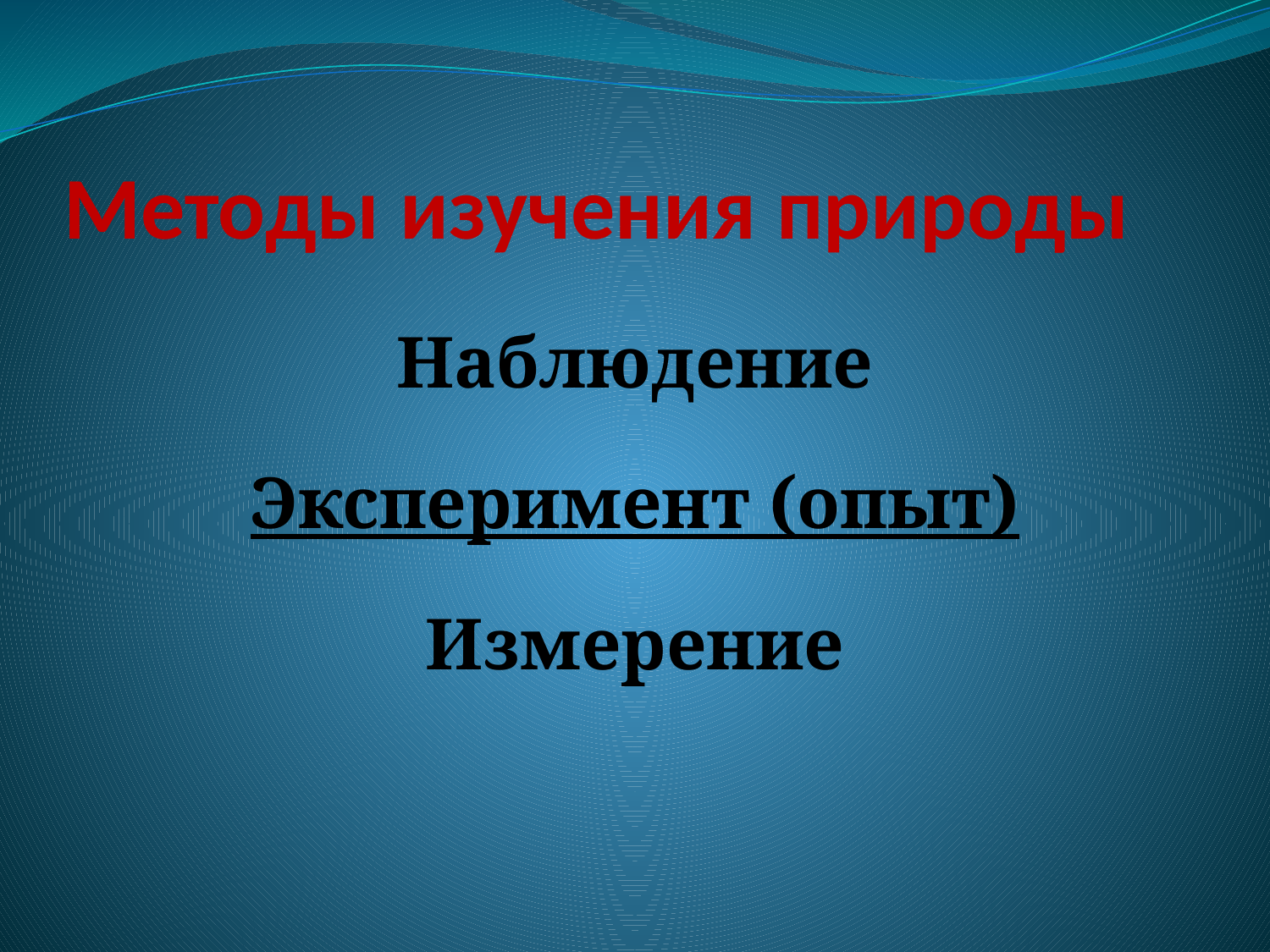

# Методы изучения природы
Наблюдение
Эксперимент (опыт)
Измерение